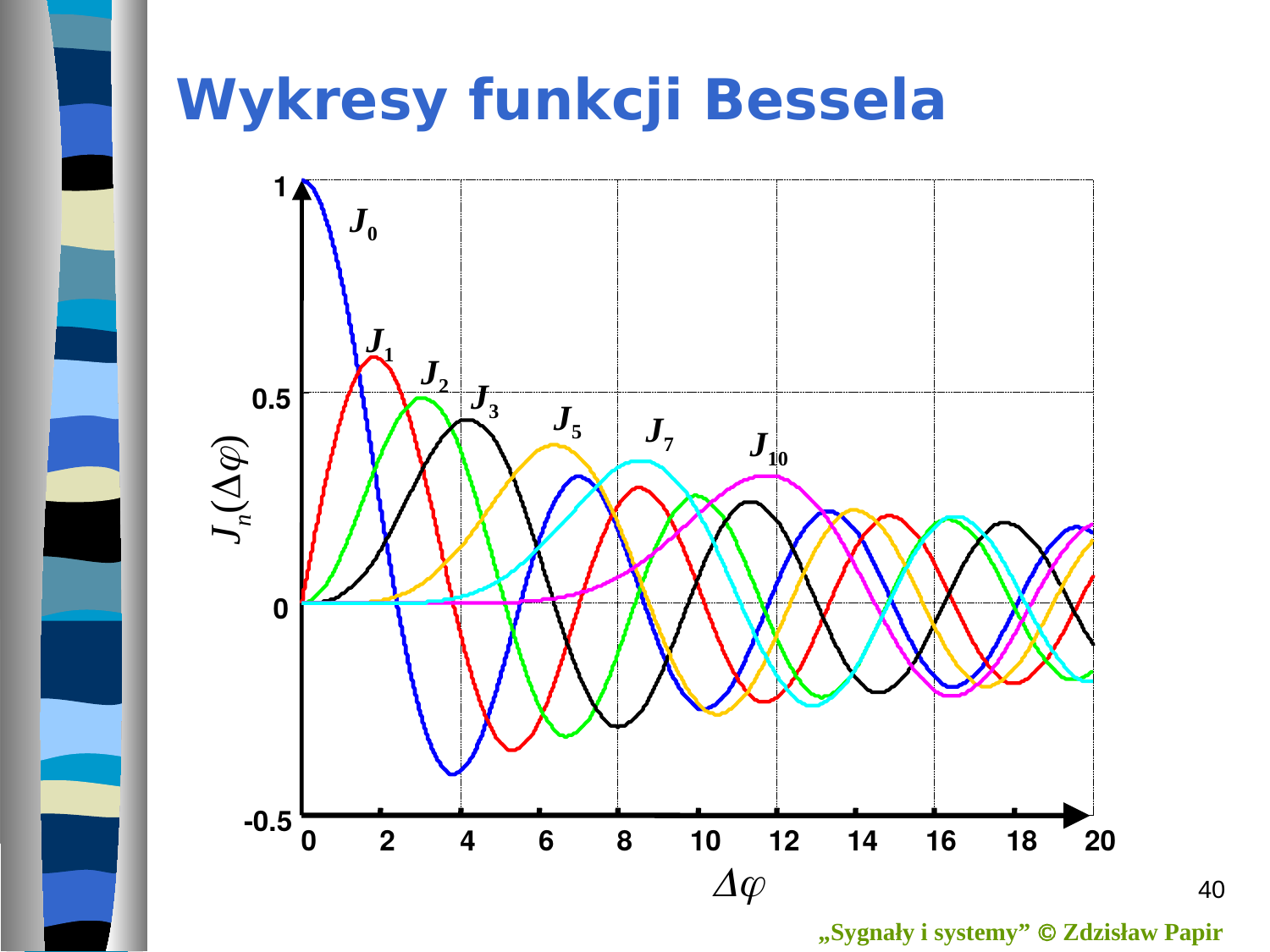

# Wykresy funkcji Bessela

1

J0
J1
J2

J3
0.5

J5

J7

J10

Jn(Δϕ)

0

-0.5

0
2
4
6
8
10
12
14
16
18
20
Δϕ
40
„Sygnały i systemy” © Zdzisław Papir